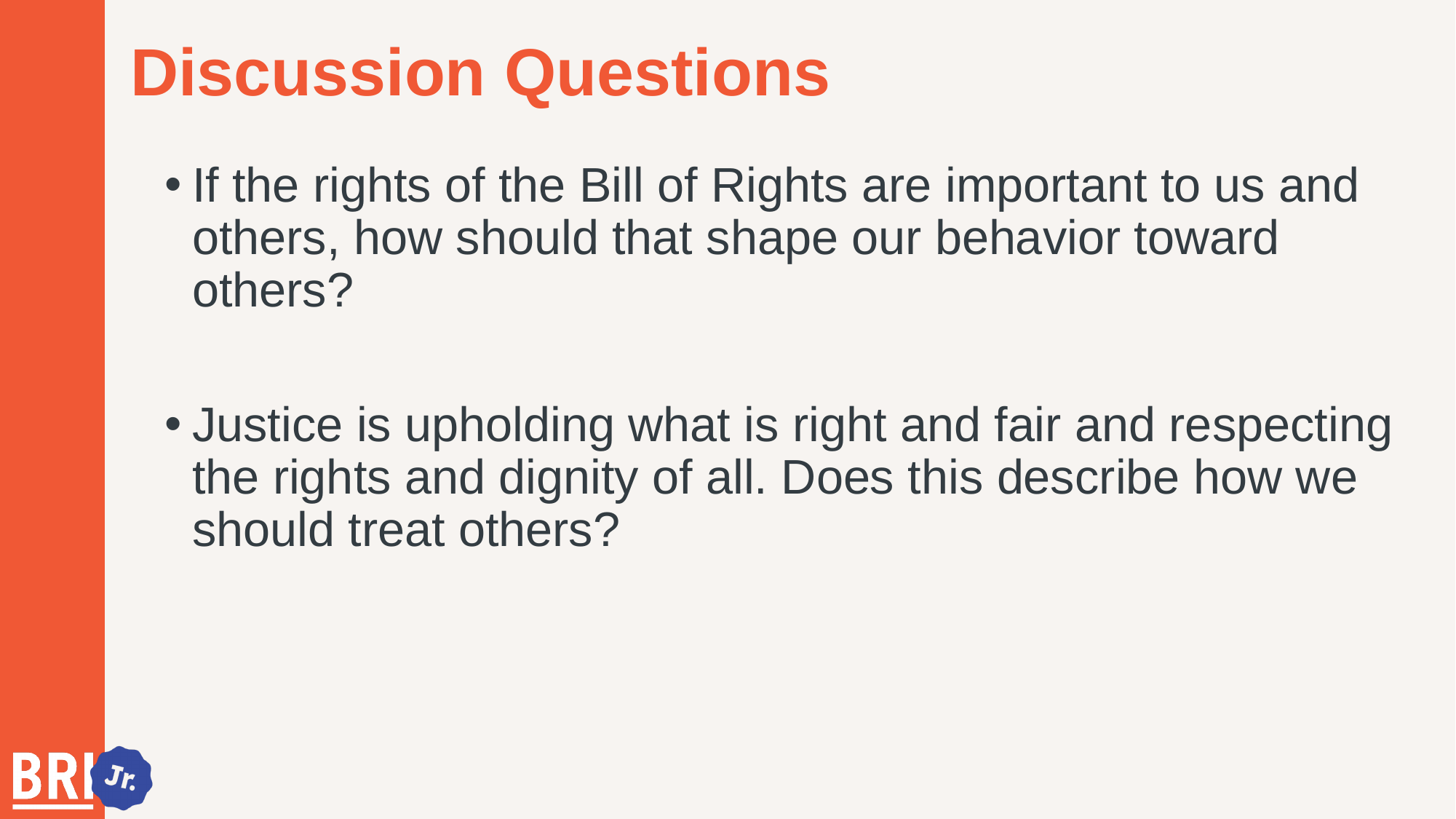

# Discussion Questions
If the rights of the Bill of Rights are important to us and others, how should that shape our behavior toward others?

Justice is upholding what is right and fair and respecting the rights and dignity of all. Does this describe how we should treat others?